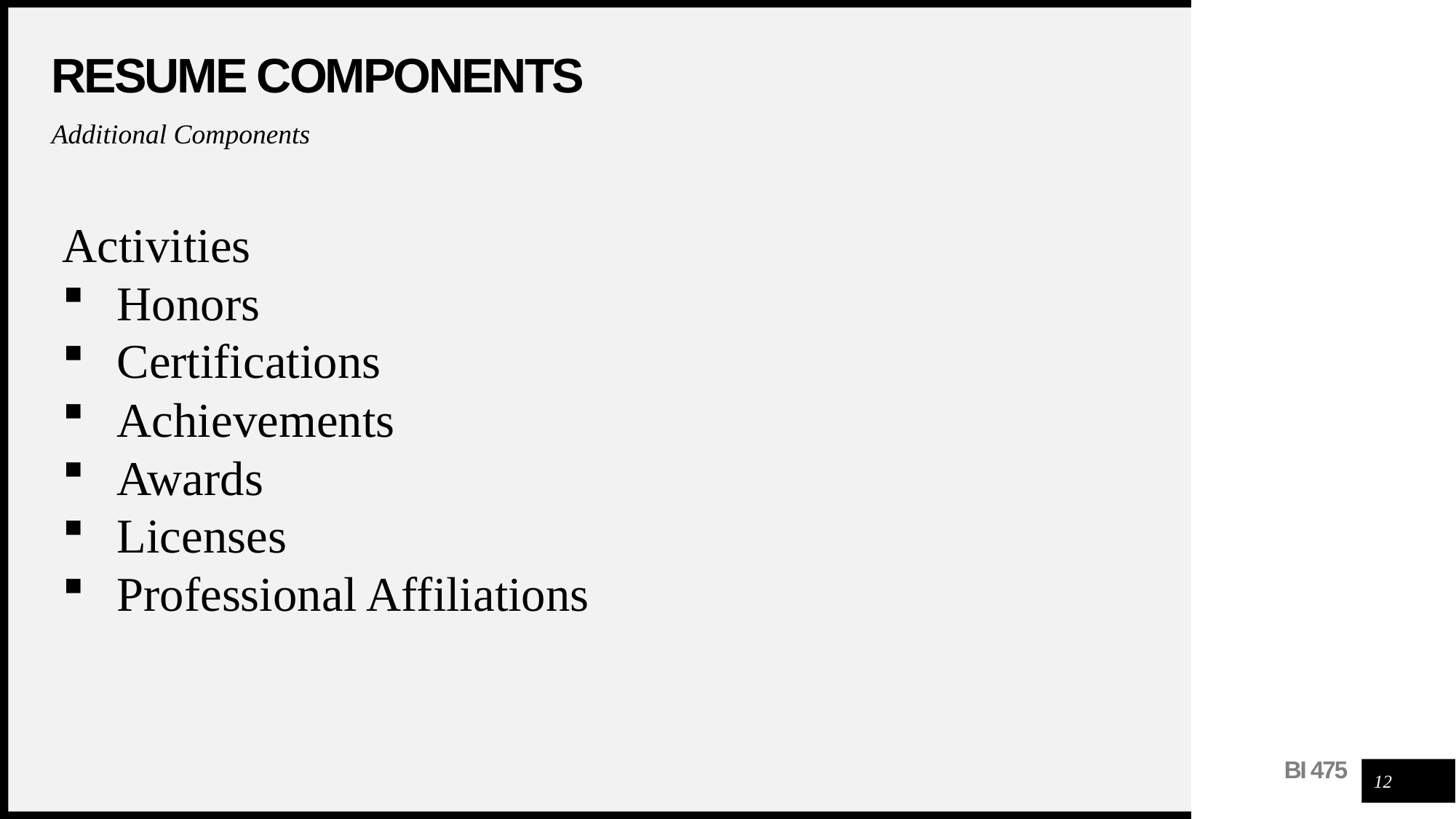

# Resume Components
Additional Components
Activities
Honors
Certifications
Achievements
Awards
Licenses
Professional Affiliations

12